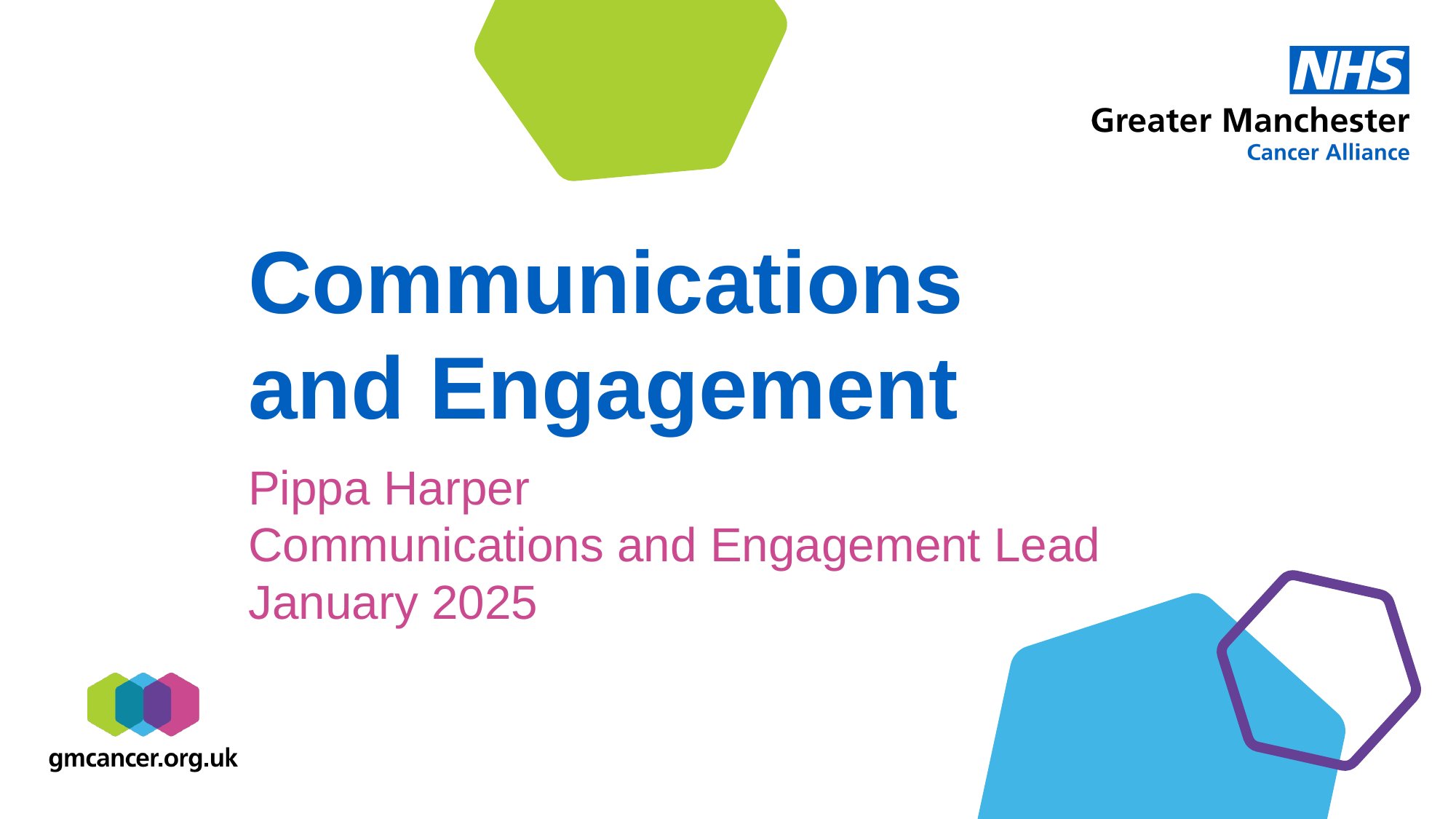

Communications and Engagement
Pippa Harper
Communications and Engagement Lead
January 2025